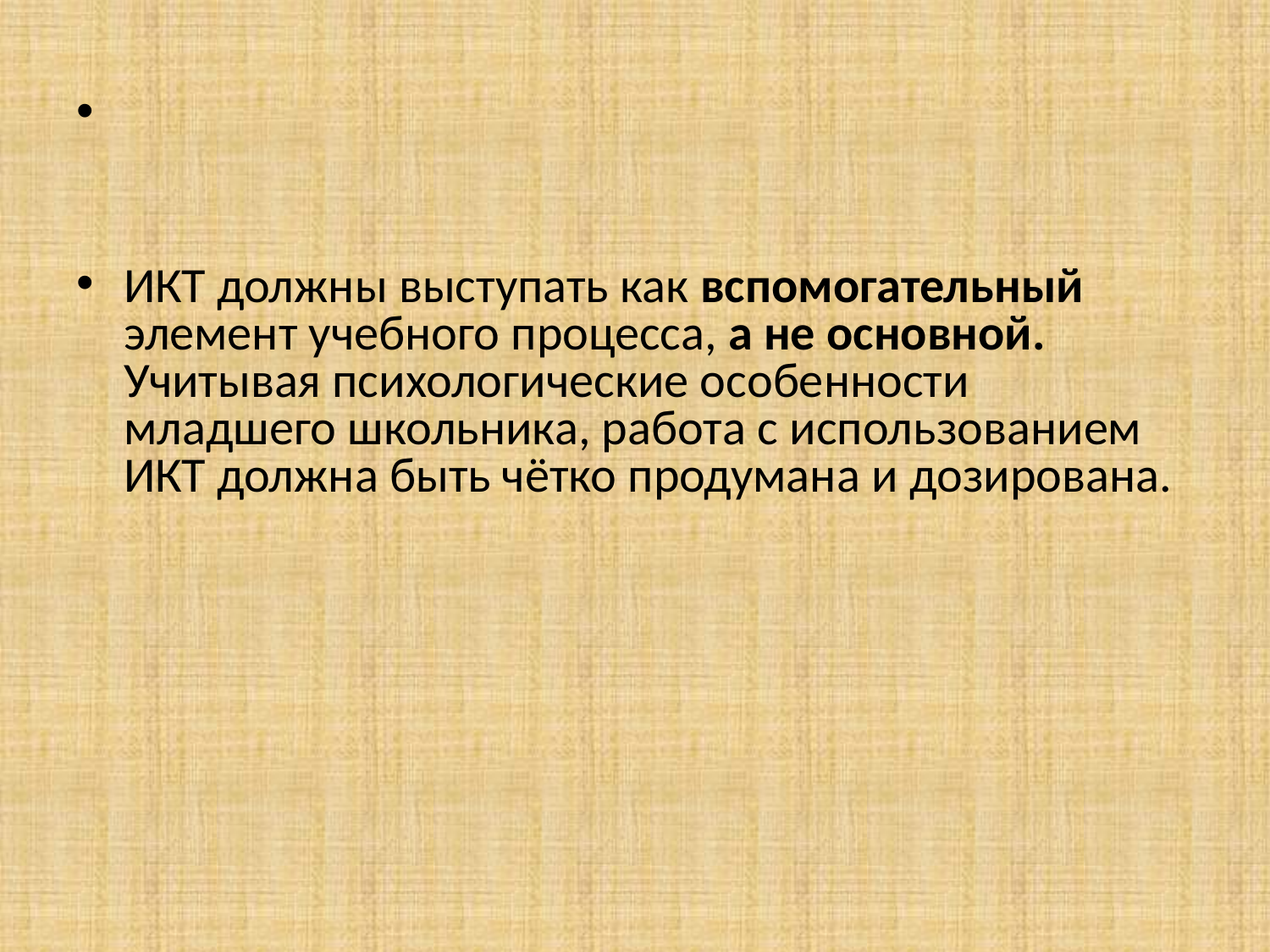

#

ИКТ должны выступать как вспомогательный элемент учебного процесса, а не основной. Учитывая психологические особенности младшего школьника, работа с использованием ИКТ должна быть чётко продумана и дозирована.